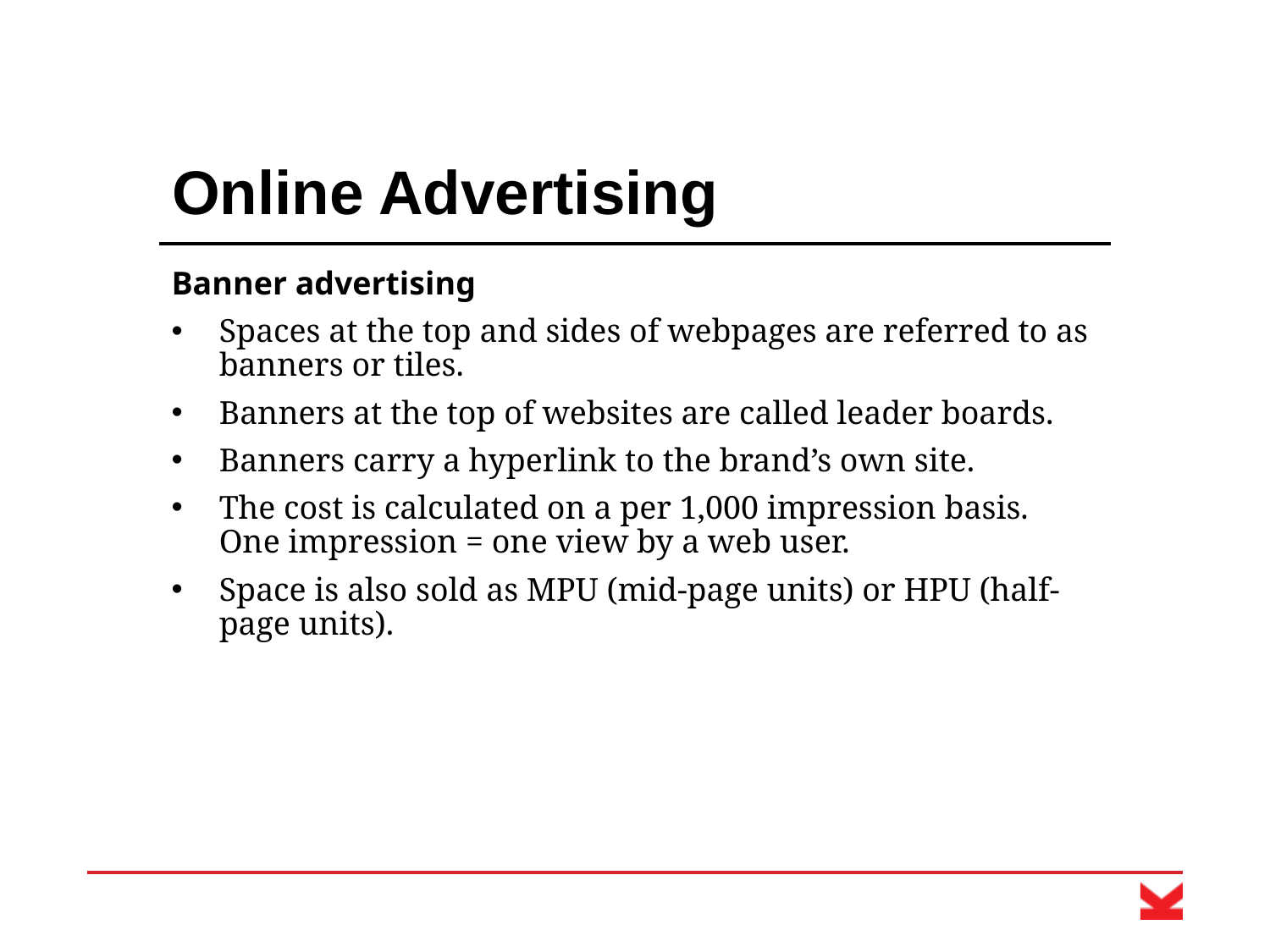

# Online Advertising
Banner advertising
Spaces at the top and sides of webpages are referred to as banners or tiles.
Banners at the top of websites are called leader boards.
Banners carry a hyperlink to the brand’s own site.
The cost is calculated on a per 1,000 impression basis. One impression = one view by a web user.
Space is also sold as MPU (mid-page units) or HPU (half-page units).